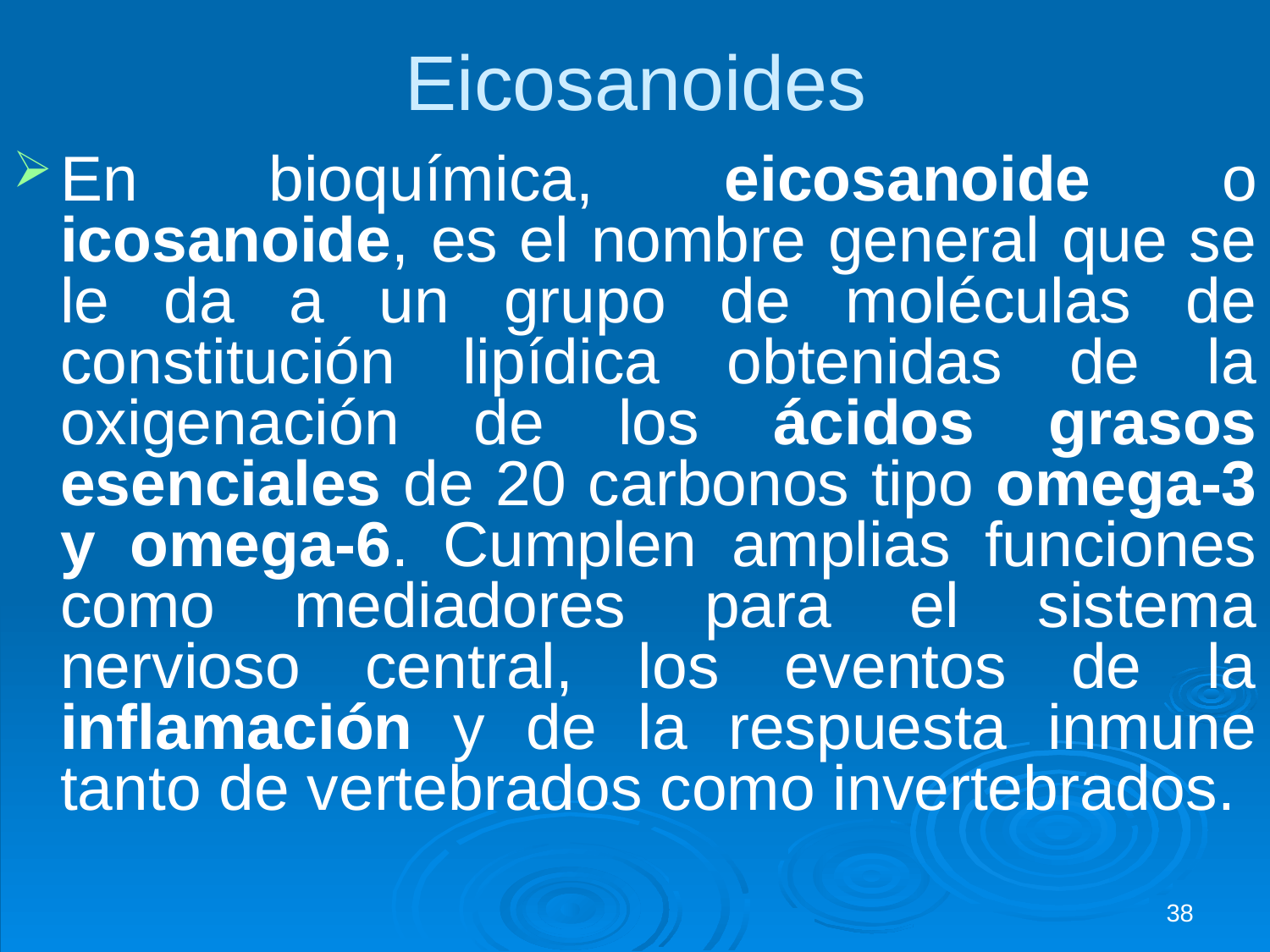

# Eicosanoides
En bioquímica, eicosanoide o icosanoide, es el nombre general que se le da a un grupo de moléculas de constitución lipídica obtenidas de la oxigenación de los ácidos grasos esenciales de 20 carbonos tipo omega-3 y omega-6. Cumplen amplias funciones como mediadores para el sistema nervioso central, los eventos de la inflamación y de la respuesta inmune tanto de vertebrados como invertebrados.
38